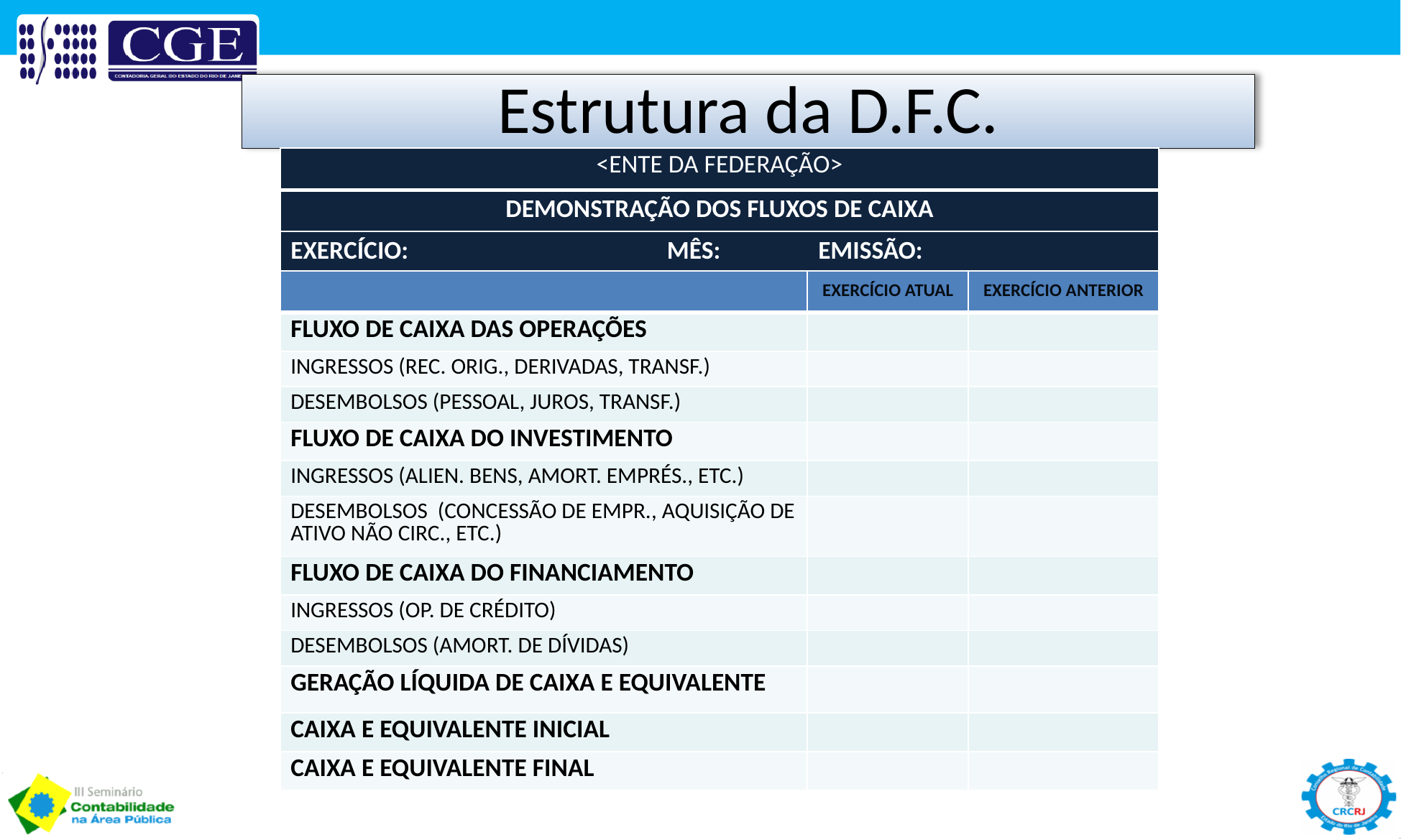

Estrutura da D.F.C.
| <ENTE DA FEDERAÇÃO> |
| --- |
| DEMONSTRAÇÃO DOS FLUXOS DE CAIXA |
| EXERCÍCIO: MÊS: EMISSÃO: |
|  | EXERCÍCIO ATUAL | EXERCÍCIO ANTERIOR |
| --- | --- | --- |
| FLUXO DE CAIXA DAS OPERAÇÕES |  |  |
| INGRESSOS (REC. ORIG., DERIVADAS, TRANSF.) |  |  |
| DESEMBOLSOS (PESSOAL, JUROS, TRANSF.) |  |  |
| FLUXO DE CAIXA DO INVESTIMENTO |  |  |
| INGRESSOS (ALIEN. BENS, AMORT. EMPRÉS., ETC.) |  |  |
| DESEMBOLSOS (CONCESSÃO DE EMPR., AQUISIÇÃO DE ATIVO NÃO CIRC., ETC.) |  |  |
| FLUXO DE CAIXA DO FINANCIAMENTO |  |  |
| INGRESSOS (OP. DE CRÉDITO) |  |  |
| DESEMBOLSOS (AMORT. DE DÍVIDAS) |  |  |
| GERAÇÃO LÍQUIDA DE CAIXA E EQUIVALENTE |  |  |
| CAIXA E EQUIVALENTE INICIAL |  |  |
| CAIXA E EQUIVALENTE FINAL |  |  |